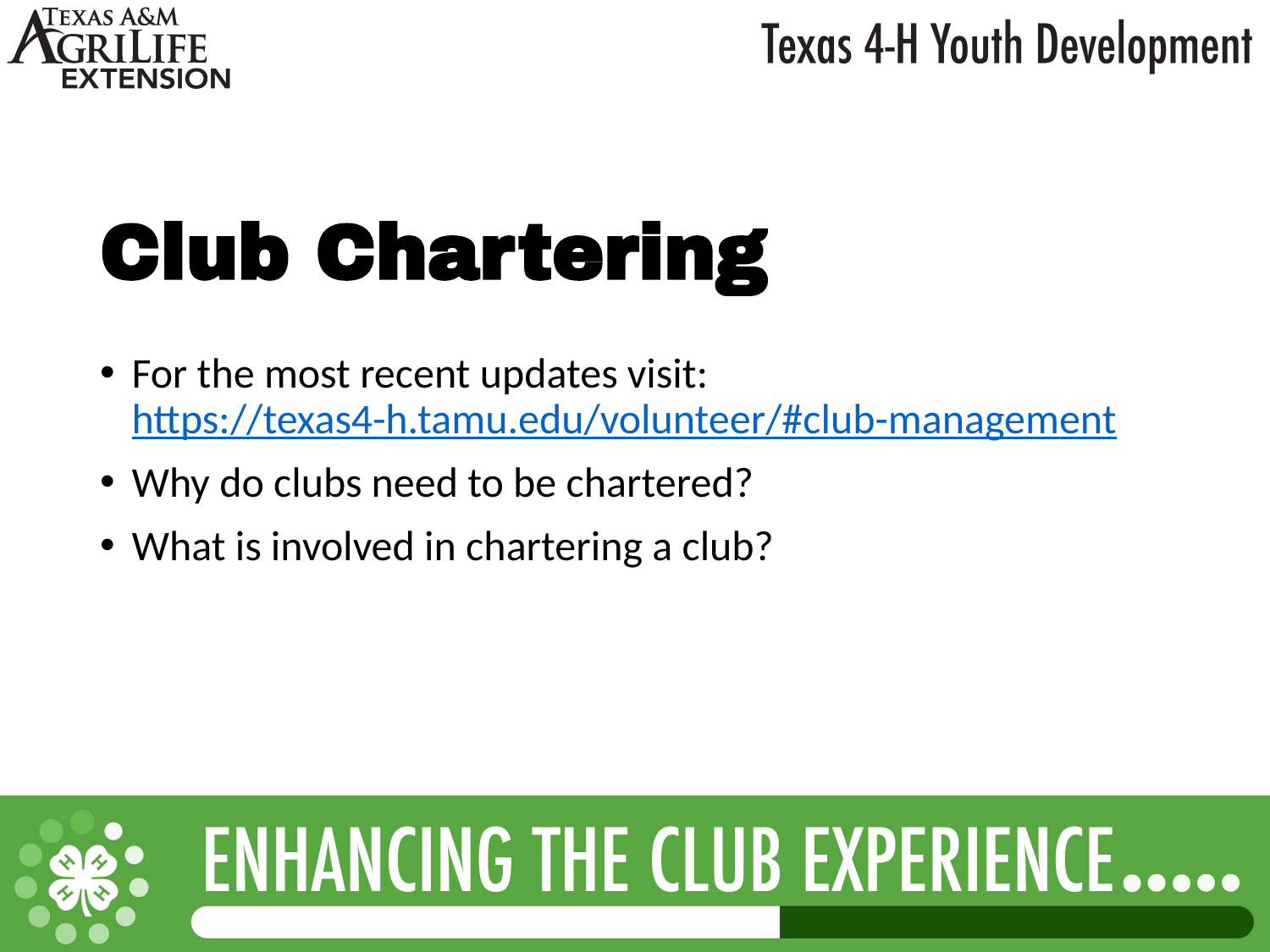

# Club Chartering
For the most recent updates visit:
https://texas4-h.tamu.edu/volunteer/#club-management
Why do clubs need to be chartered?
What is involved in chartering a club?